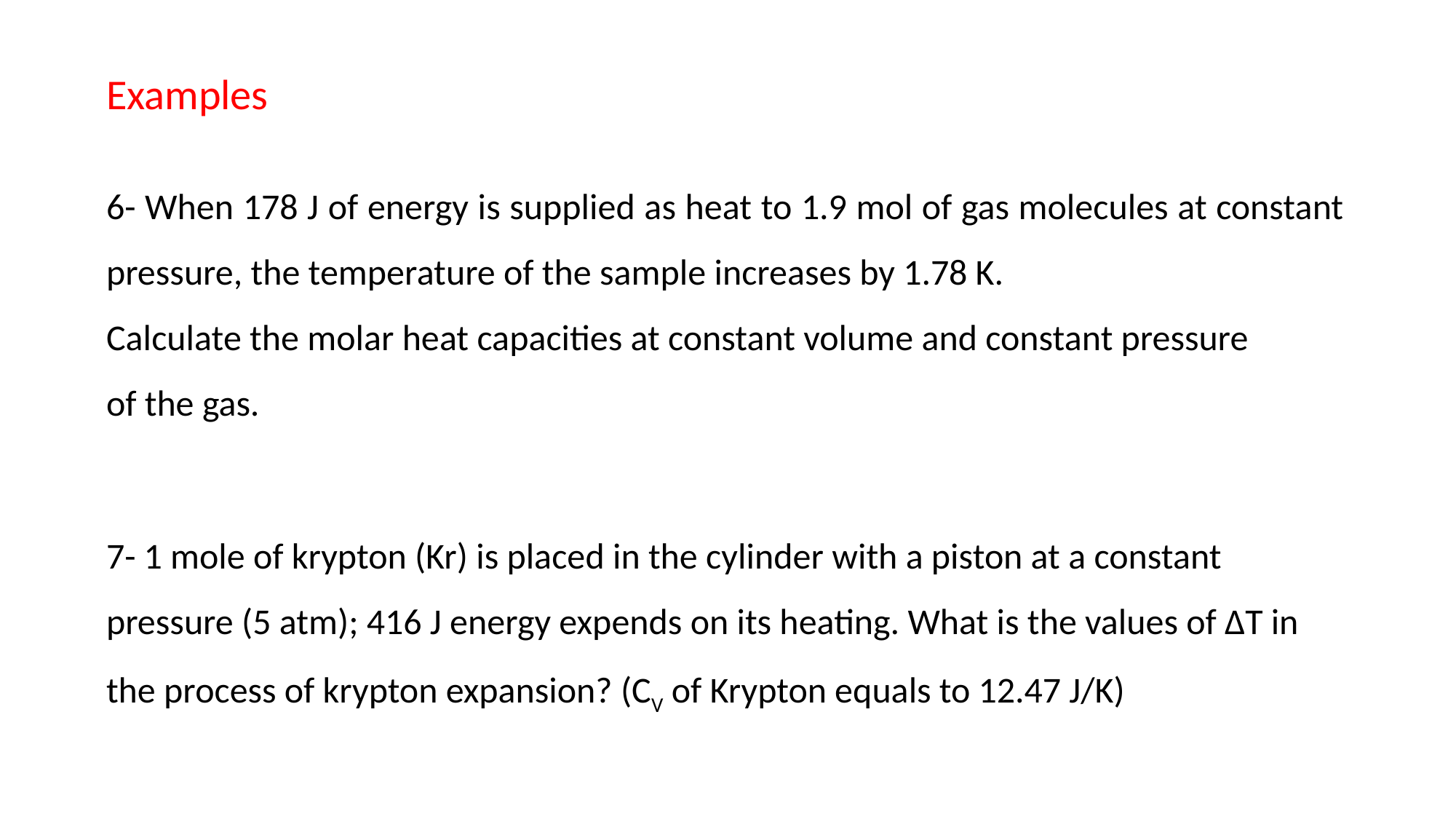

Examples

6- When 178 J of energy is supplied as heat to 1.9 mol of gas molecules at constant pressure, the temperature of the sample increases by 1.78 K.
Calculate the molar heat capacities at constant volume and constant pressure
of the gas.

7- 1 mole of krypton (Kr) is placed in the cylinder with a piston at a constant pressure (5 atm); 416 J energy expends on its heating. What is the values of ΔT in the process of krypton expansion? (CV of Krypton equals to 12.47 J/K)